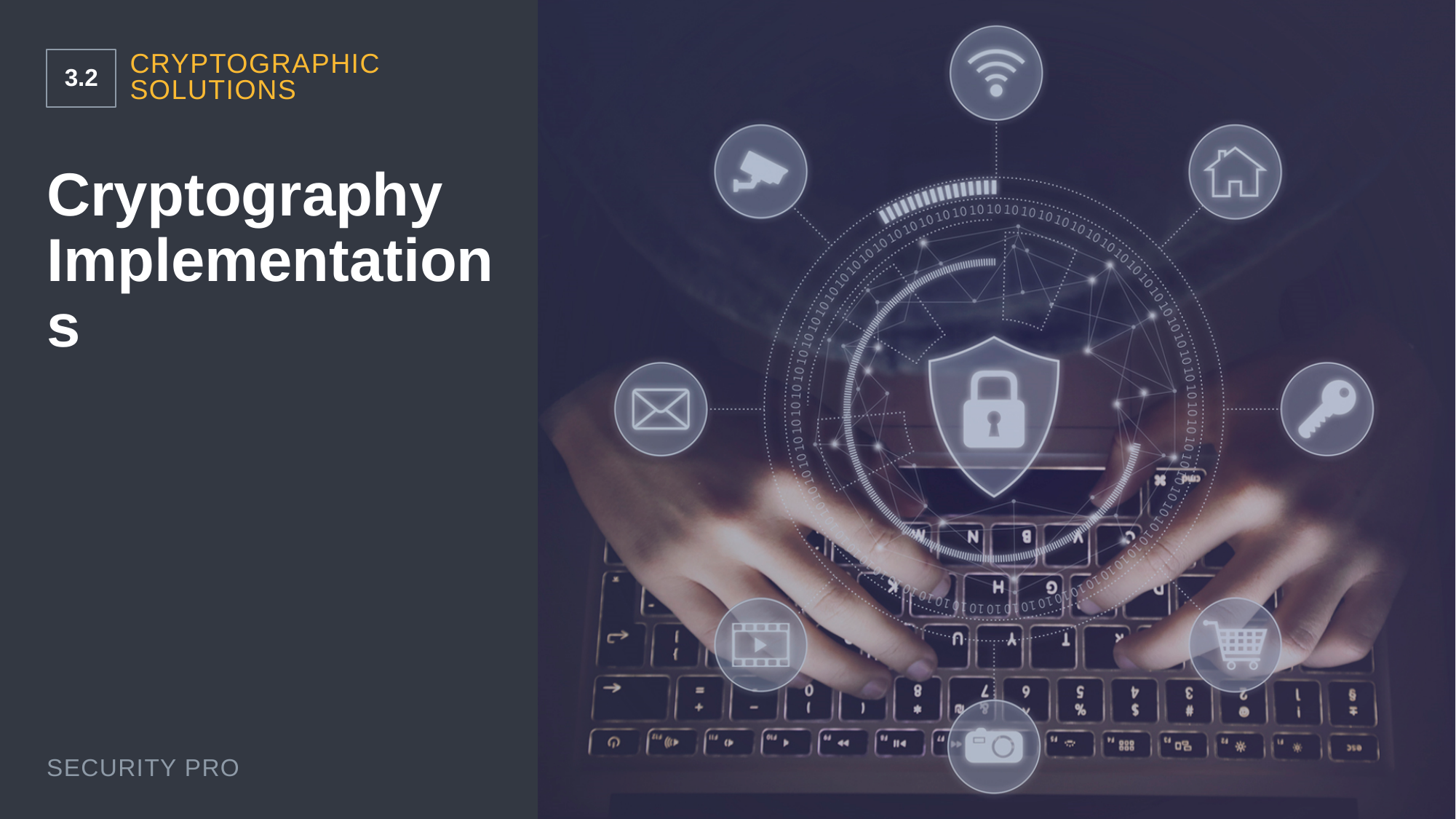

3.2
Cryptographic Solutions
# Cryptography Implementations
Security Pro